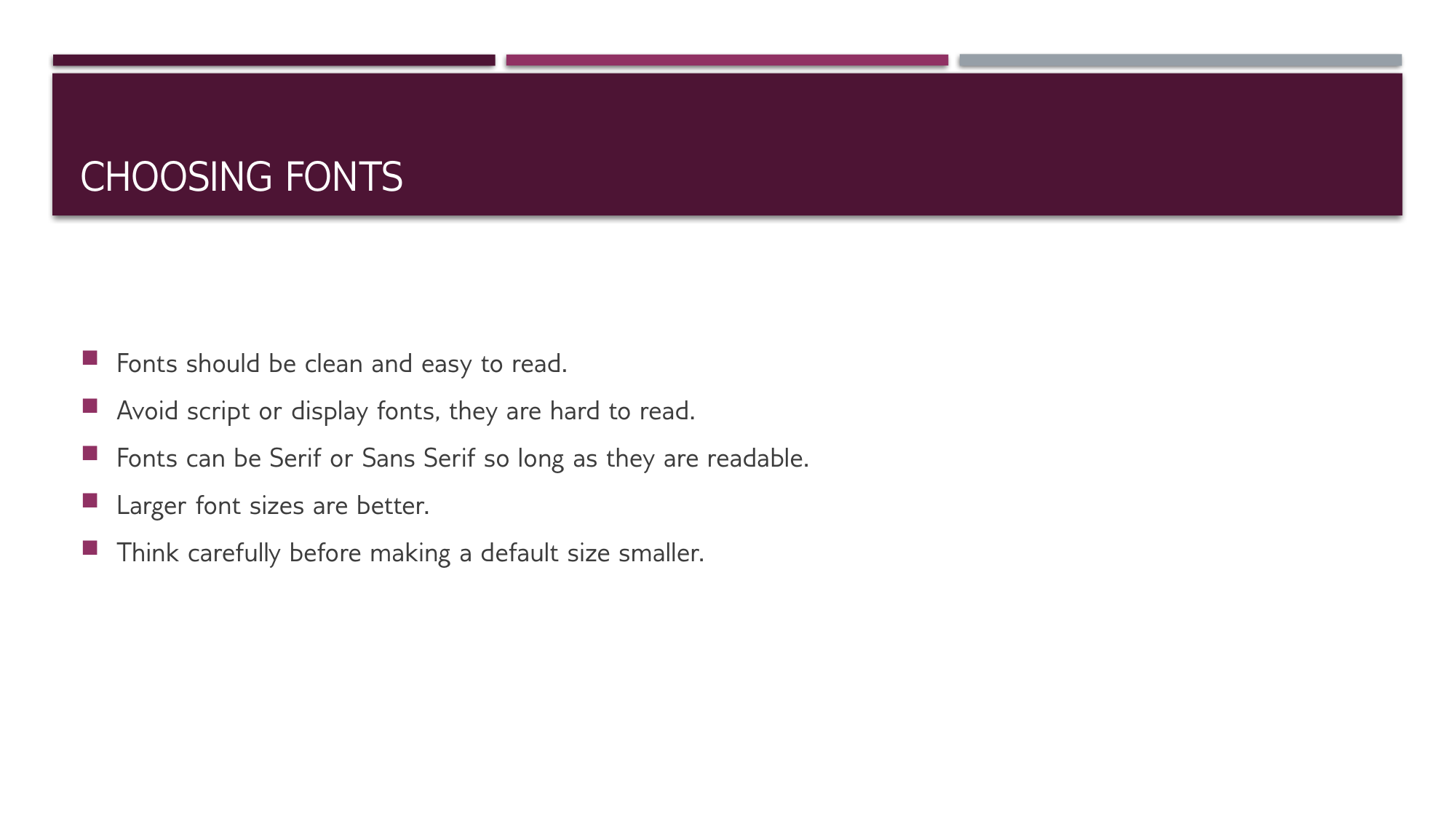

# Choosing Fonts
Fonts should be clean and easy to read.
Avoid script or display fonts, they are hard to read.
Fonts can be Serif or Sans Serif so long as they are readable.
Larger font sizes are better.
Think carefully before making a default size smaller.